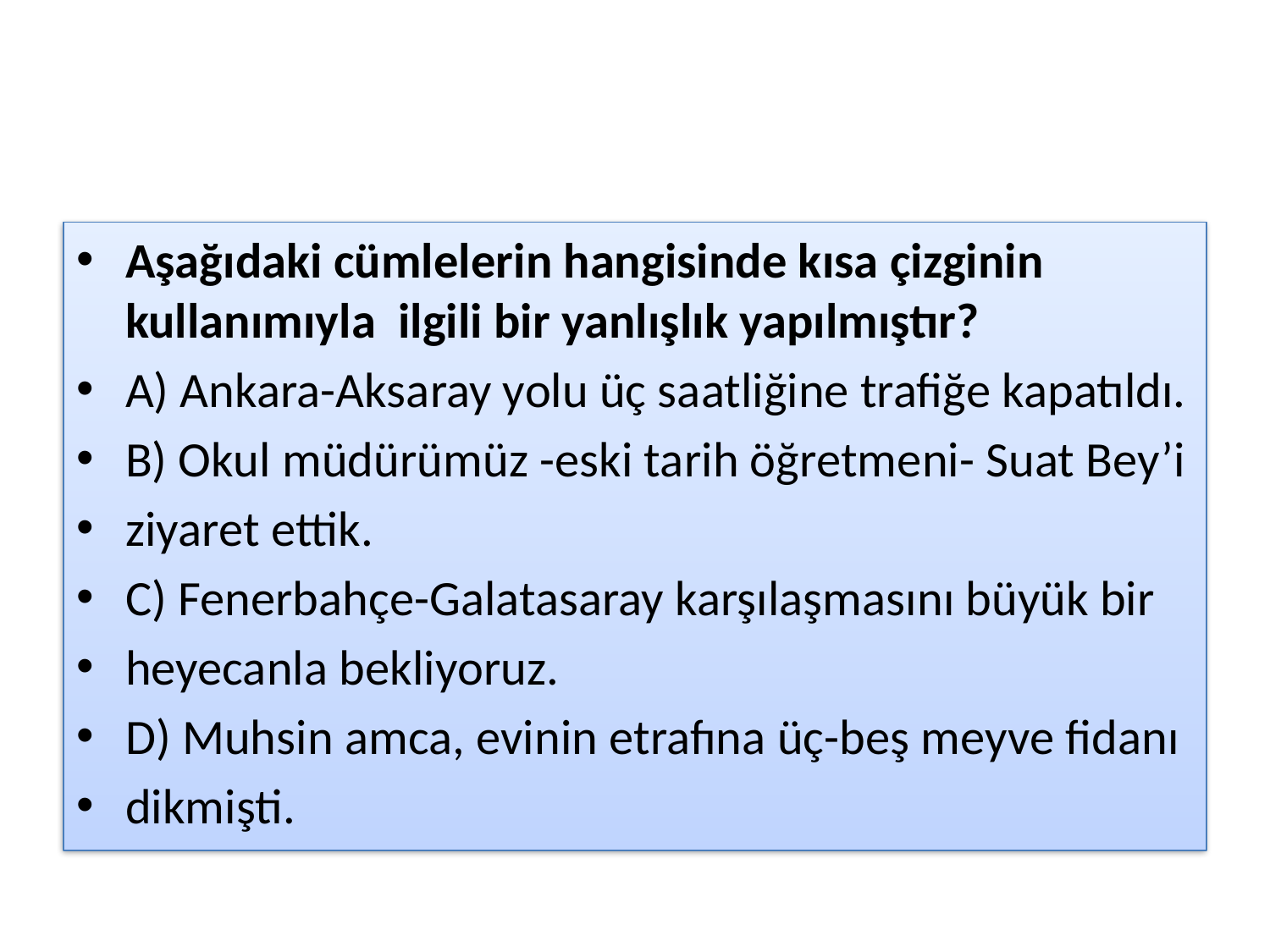

#
Aşağıdaki cümlelerin hangisinde kısa çizginin kullanımıyla  ilgili bir yanlışlık yapılmıştır?
A) Ankara-Aksaray yolu üç saatliğine trafiğe kapatıldı.
B) Okul müdürümüz -eski tarih öğretmeni- Suat Bey’i
ziyaret ettik.
C) Fenerbahçe-Galatasaray karşılaşmasını büyük bir
heyecanla bekliyoruz.
D) Muhsin amca, evinin etrafına üç-beş meyve fidanı
dikmişti.